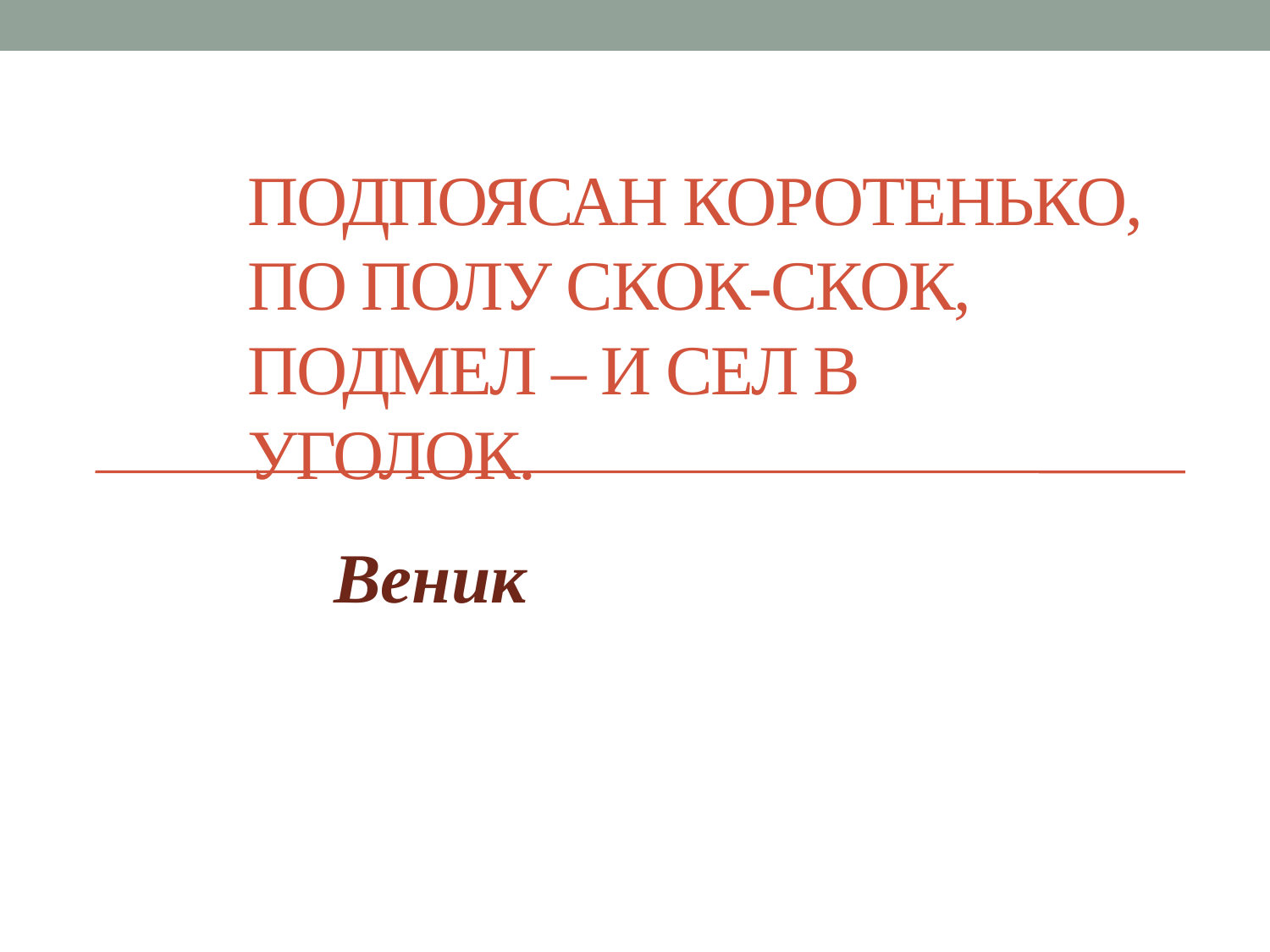

# Подпоясан коротенько, По полу скок-скок, Подмел – и сел в уголок.
Веник